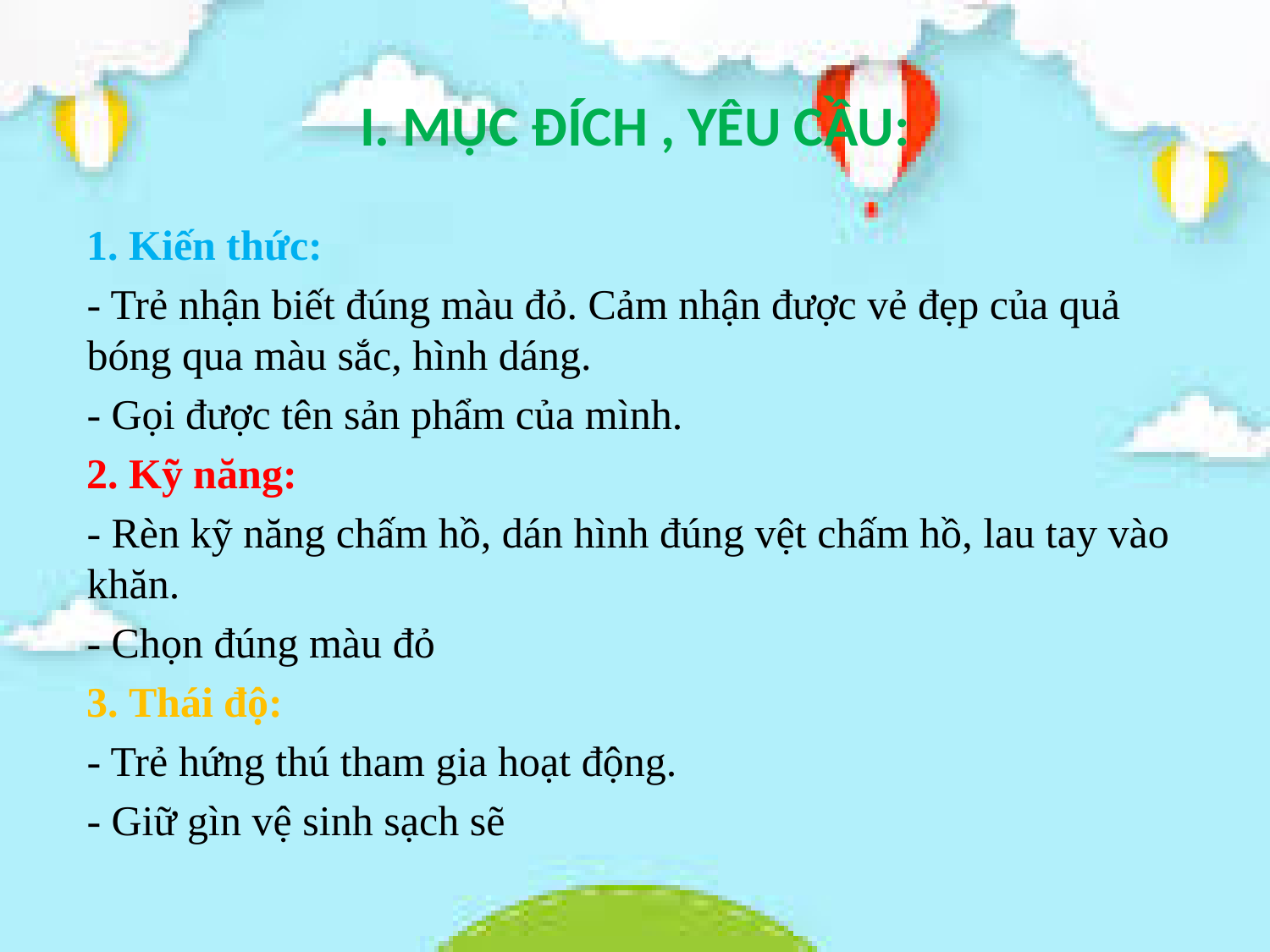

# I. MỤC ĐÍCH , YÊU CẦU:
1. Kiến thức:
- Trẻ nhận biết đúng màu đỏ. Cảm nhận được vẻ đẹp của quả bóng qua màu sắc, hình dáng.
- Gọi được tên sản phẩm của mình.
2. Kỹ năng:
- Rèn kỹ năng chấm hồ, dán hình đúng vệt chấm hồ, lau tay vào khăn.
- Chọn đúng màu đỏ
3. Thái độ:
- Trẻ hứng thú tham gia hoạt động.
- Giữ gìn vệ sinh sạch sẽ